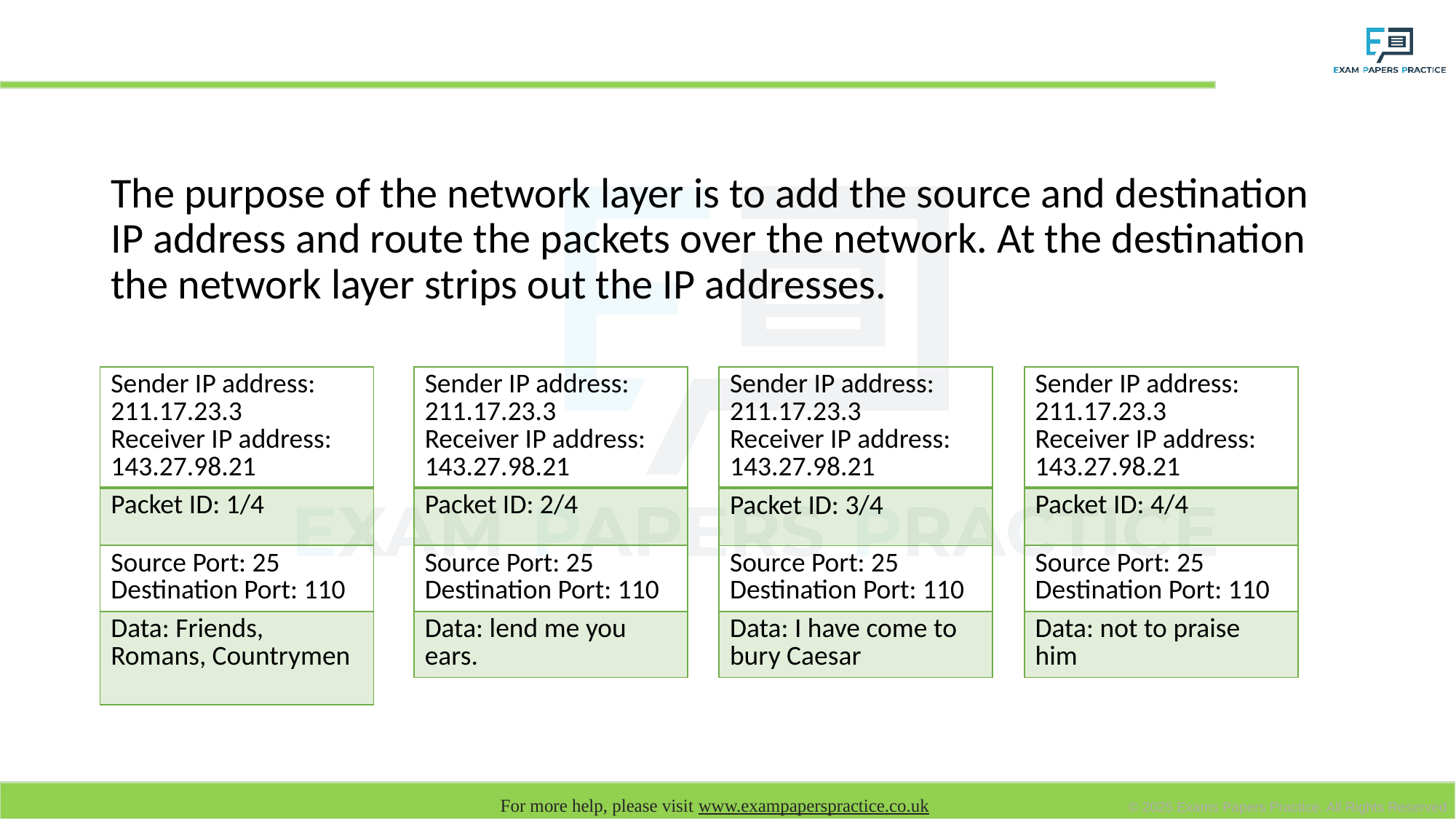

# Network layer
The purpose of the network layer is to add the source and destination IP address and route the packets over the network. At the destination the network layer strips out the IP addresses.
| Sender IP address: 211.17.23.3 Receiver IP address: 143.27.98.21 |
| --- |
| Packet ID: 1/4 |
| Source Port: 25 Destination Port: 110 |
| Data: Friends, Romans, Countrymen |
| Sender IP address: 211.17.23.3 Receiver IP address: 143.27.98.21 |
| --- |
| Packet ID: 2/4 |
| Source Port: 25 Destination Port: 110 |
| Data: lend me you ears. |
| Sender IP address: 211.17.23.3 Receiver IP address: 143.27.98.21 |
| --- |
| Packet ID: 4/4 |
| Source Port: 25 Destination Port: 110 |
| Data: not to praise him |
| Sender IP address: 211.17.23.3 Receiver IP address: 143.27.98.21 |
| --- |
| Packet ID: 3/4 |
| Source Port: 25 Destination Port: 110 |
| Data: I have come to bury Caesar |